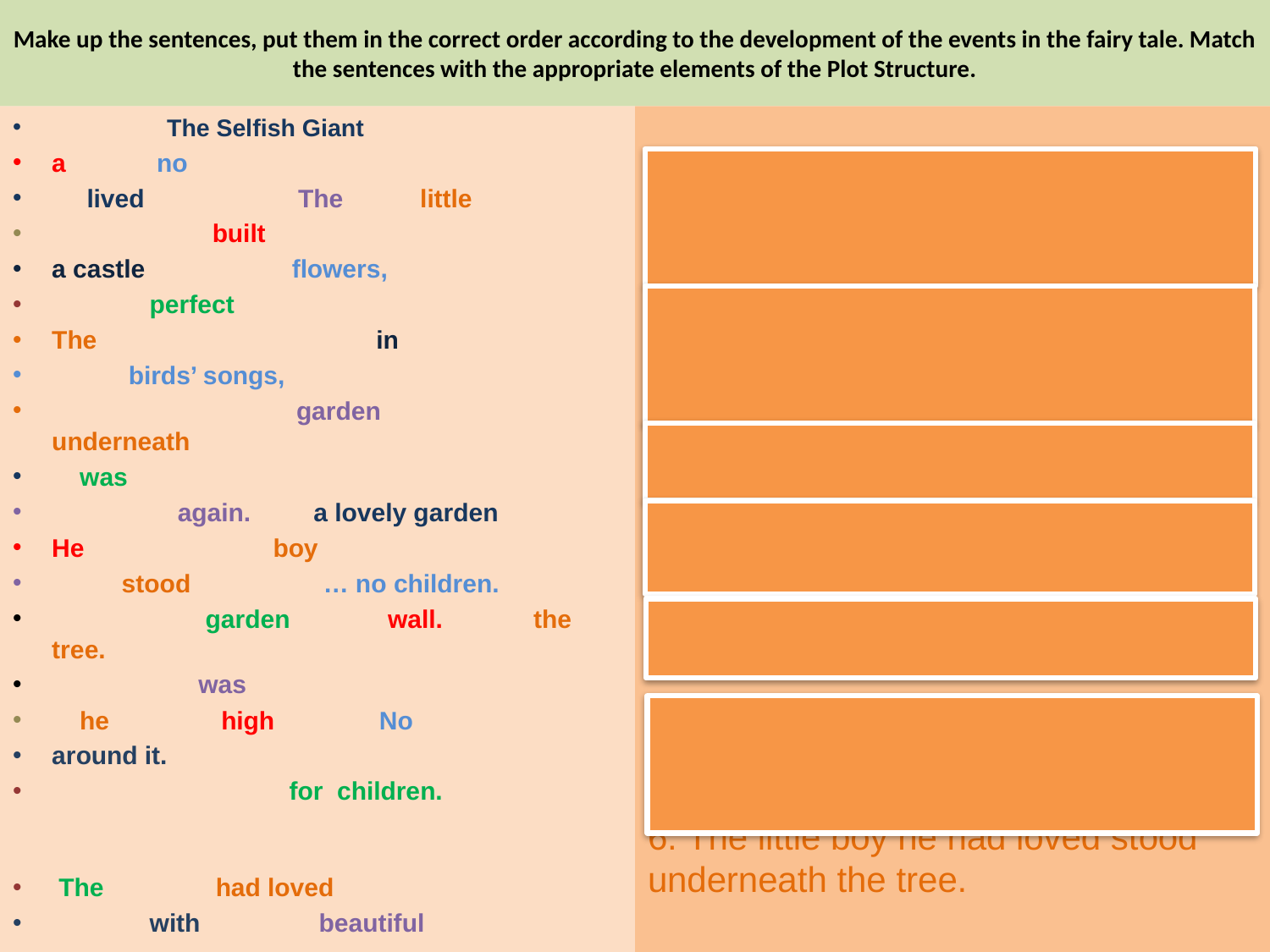

# Make up the sentences, put them in the correct order according to the development of the events in the fairy tale. Match the sentences with the appropriate elements of the Plot Structure.
                 The Selfish Giant
a             no
     lived                      The           little
                       built
a castle                     flowers,
              perfect
The                                        in
           birds’ songs,
                                   garden                       underneath
    was
                  again.         a lovely garden
He                           boy
          stood                   … no children.
                      garden              wall.             the tree.
                     was
    he                high               No
around it.
                                  for  children.
 The                had loved
              with                 beautiful

                                                                   1.The selfish Giant lived in a castle with a lovely garden around it.

2. The garden was perfect for children.

3. He built a high wall.

4.No flowers, no birds’ songs… no children.

5. The garden was beautiful again.

6. The little boy he had loved stood underneath the tree.